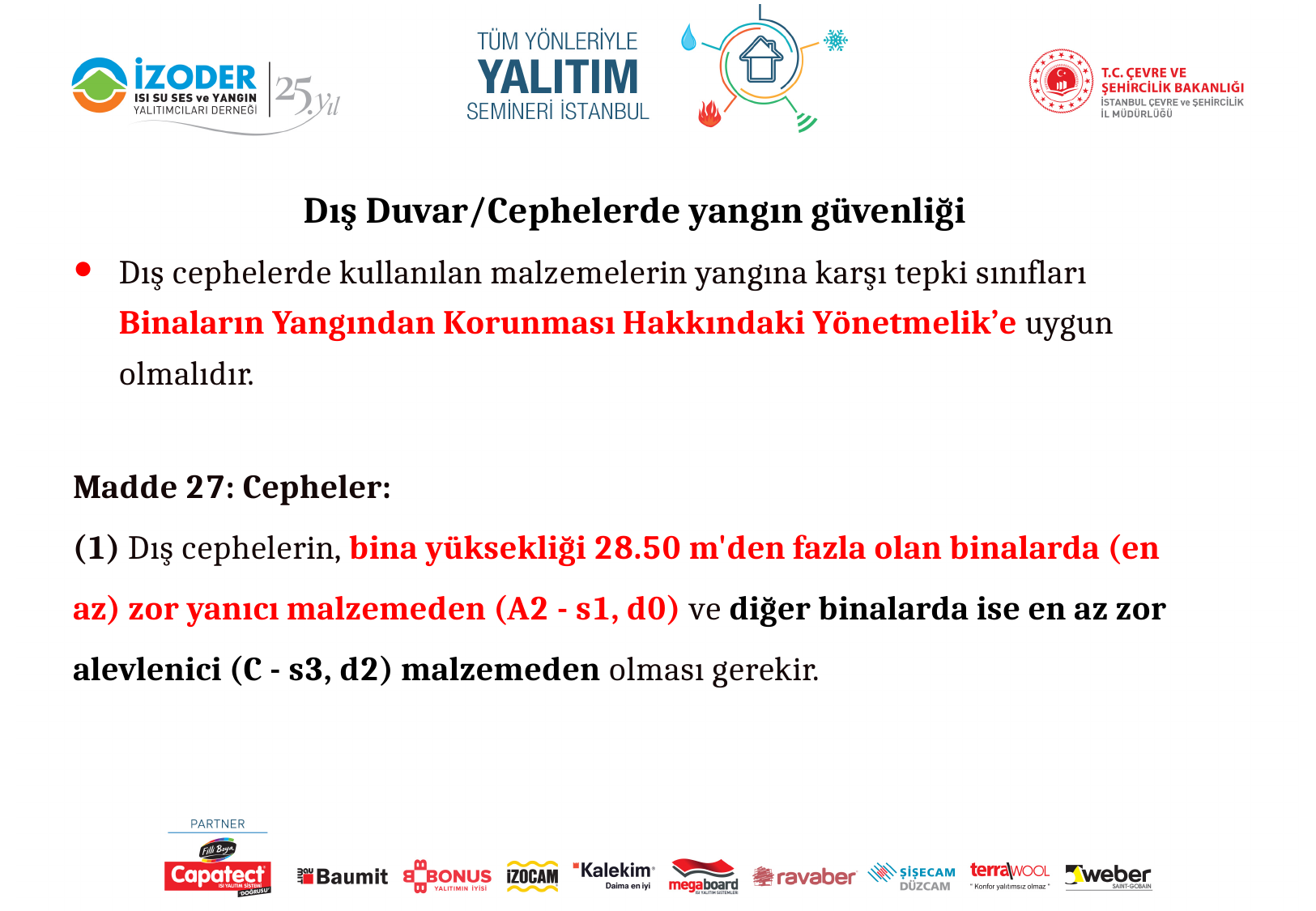

Dış Duvar/Cephelerde yangın güvenliği
Dış cephelerde kullanılan malzemelerin yangına karşı tepki sınıfları Binaların Yangından Korunması Hakkındaki Yönetmelik’e uygun olmalıdır.
Madde 27: Cepheler:
(1) Dış cephelerin, bina yüksekliği 28.50 m'den fazla olan binalarda (en az) zor yanıcı malzemeden (A2 - s1, d0) ve diğer binalarda ise en az zor alevlenici (C - s3, d2) malzemeden olması gerekir.